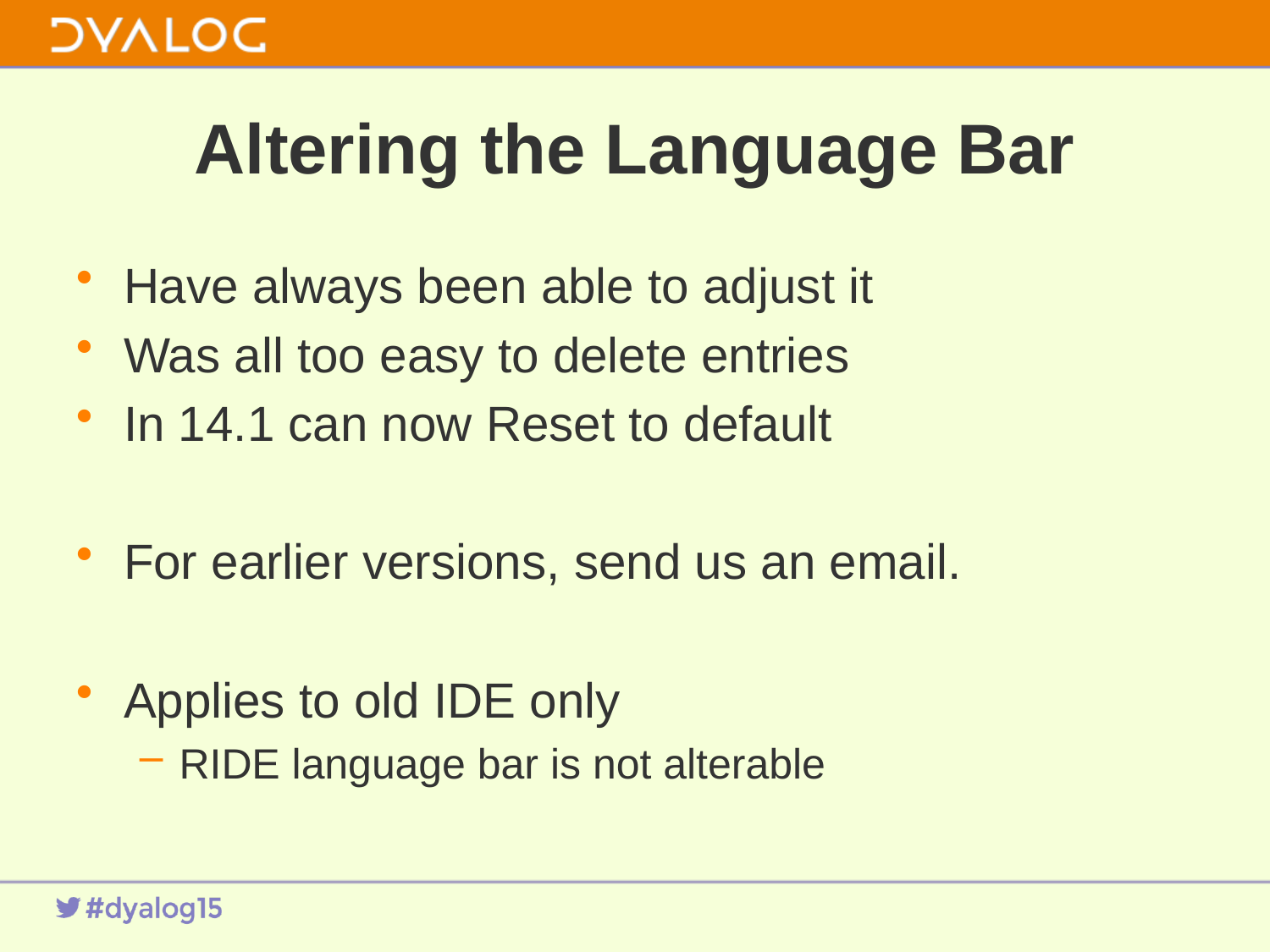

# Altering the Language Bar
Have always been able to adjust it
Was all too easy to delete entries
In 14.1 can now Reset to default

For earlier versions, send us an email.

Applies to old IDE only
RIDE language bar is not alterable